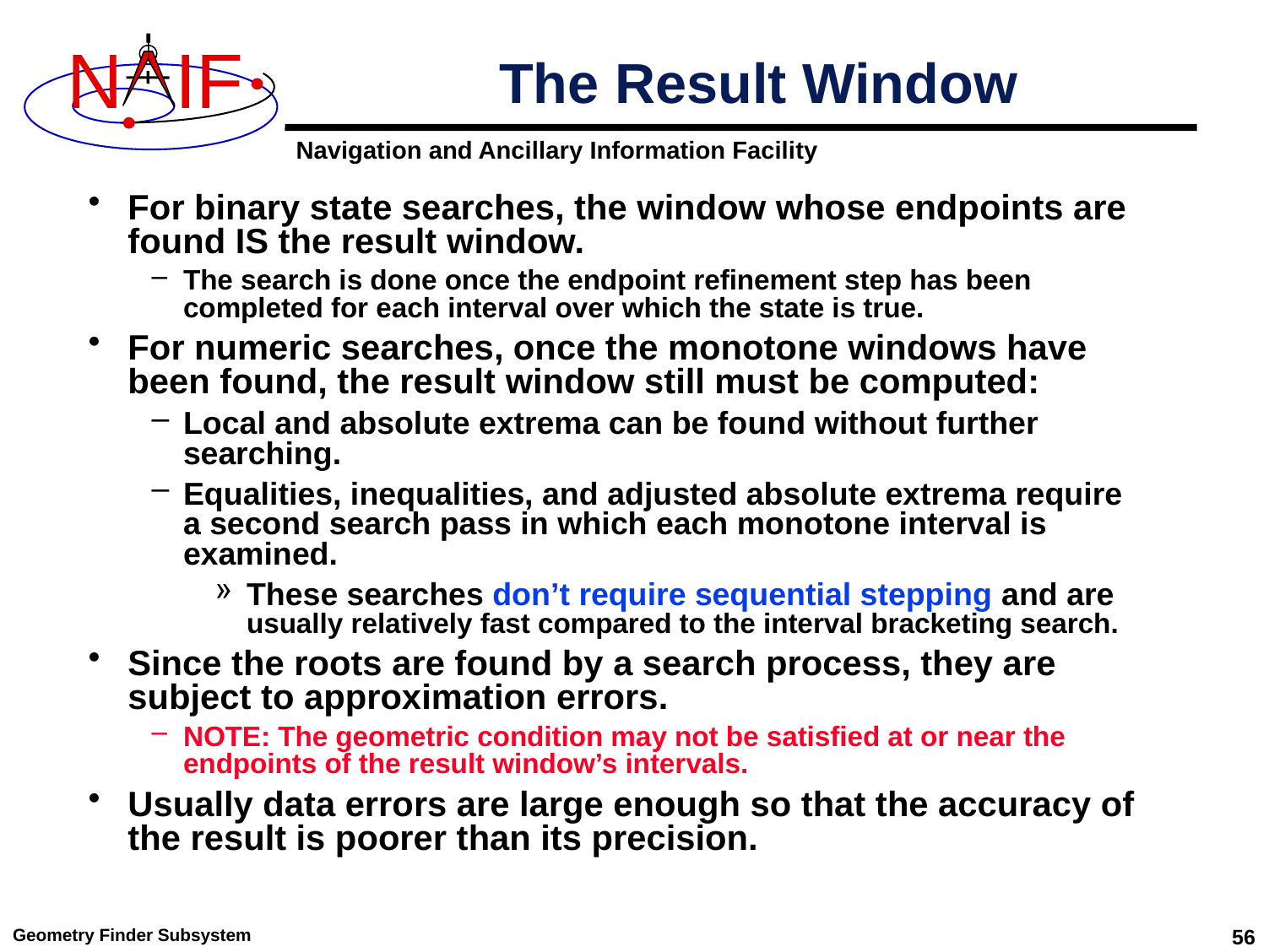

# The Result Window
For binary state searches, the window whose endpoints are found IS the result window.
The search is done once the endpoint refinement step has been completed for each interval over which the state is true.
For numeric searches, once the monotone windows have been found, the result window still must be computed:
Local and absolute extrema can be found without further searching.
Equalities, inequalities, and adjusted absolute extrema require a second search pass in which each monotone interval is examined.
These searches don’t require sequential stepping and are usually relatively fast compared to the interval bracketing search.
Since the roots are found by a search process, they are subject to approximation errors.
NOTE: The geometric condition may not be satisfied at or near the endpoints of the result window’s intervals.
Usually data errors are large enough so that the accuracy of the result is poorer than its precision.

Geometry Finder Subsystem
56